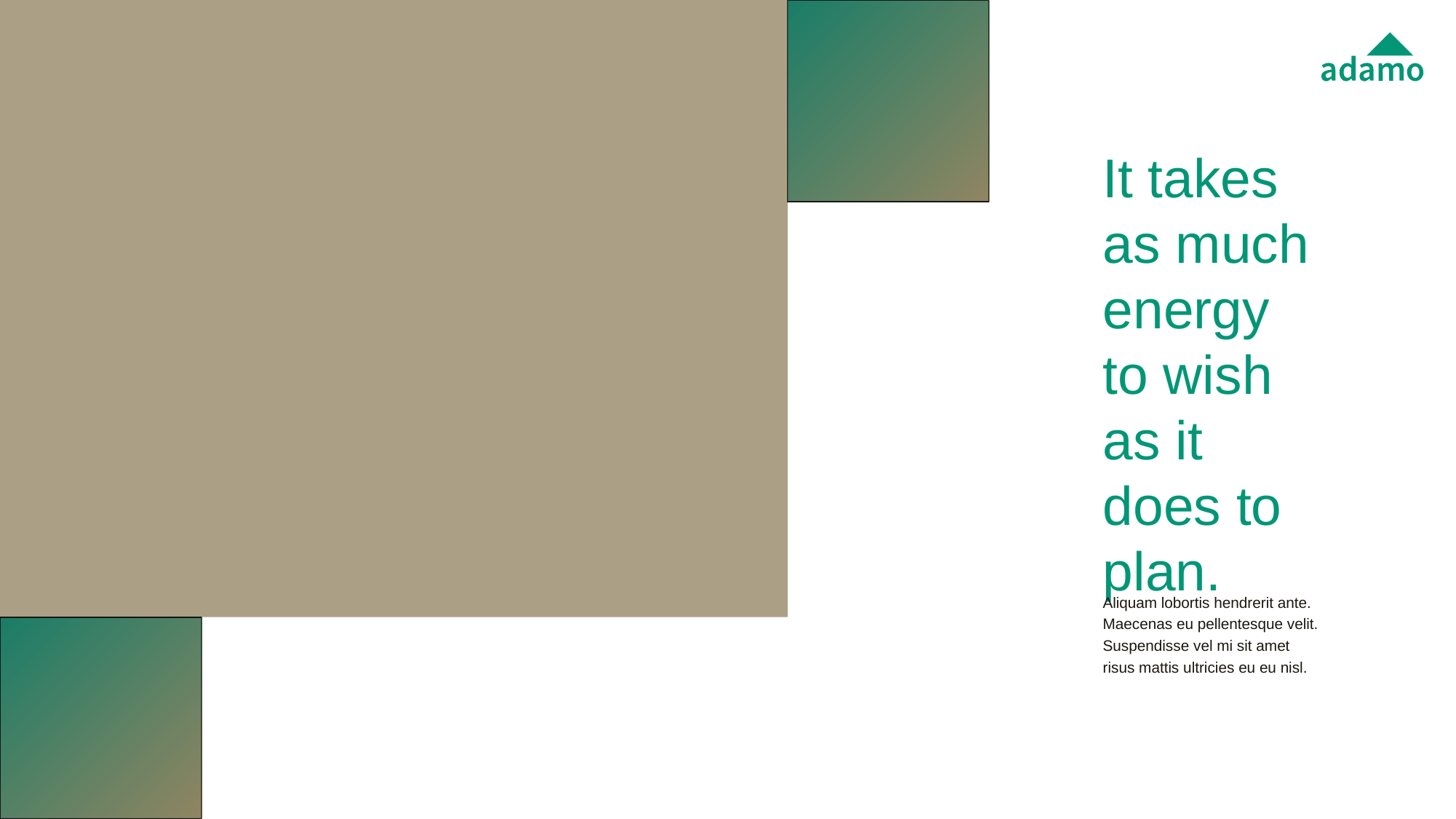

# It takes as much energy to wish as it does to plan.

Aliquam lobortis hendrerit ante. Maecenas eu pellentesque velit. Suspendisse vel mi sit amet risus mattis ultricies eu eu nisl.